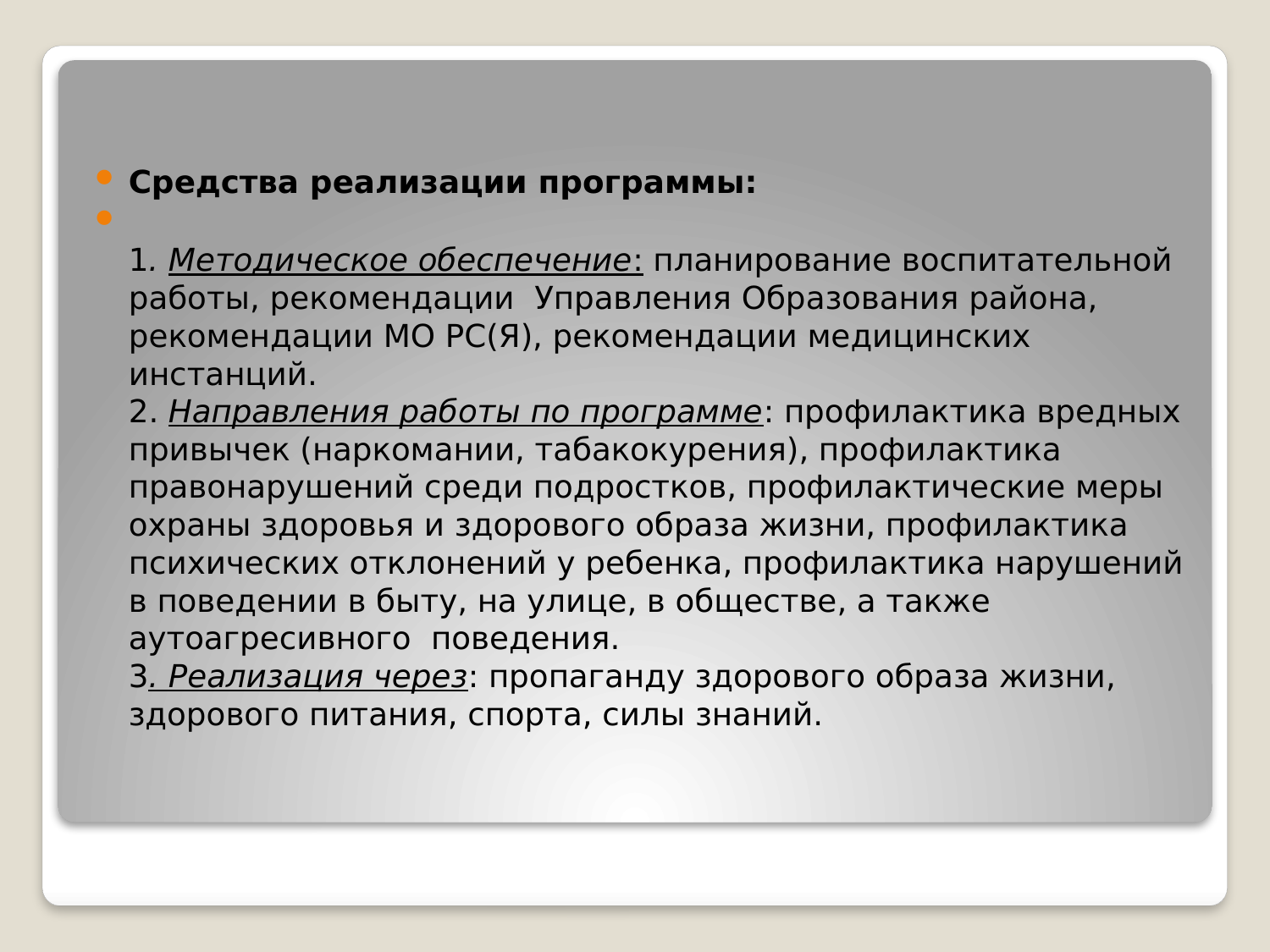

Средства реализации программы:
1. Методическое обеспечение: планирование воспитательной работы, рекомендации  Управления Образования района, рекомендации МО РС(Я), рекомендации медицинских инстанций.
2. Направления работы по программе: профилактика вредных привычек (наркомании, табакокурения), профилактика правонарушений среди подростков, профилактические меры охраны здоровья и здорового образа жизни, профилактика психических отклонений у ребенка, профилактика нарушений в поведении в быту, на улице, в обществе, а также аутоагресивного  поведения.
3. Реализация через: пропаганду здорового образа жизни, здорового питания, спорта, силы знаний.